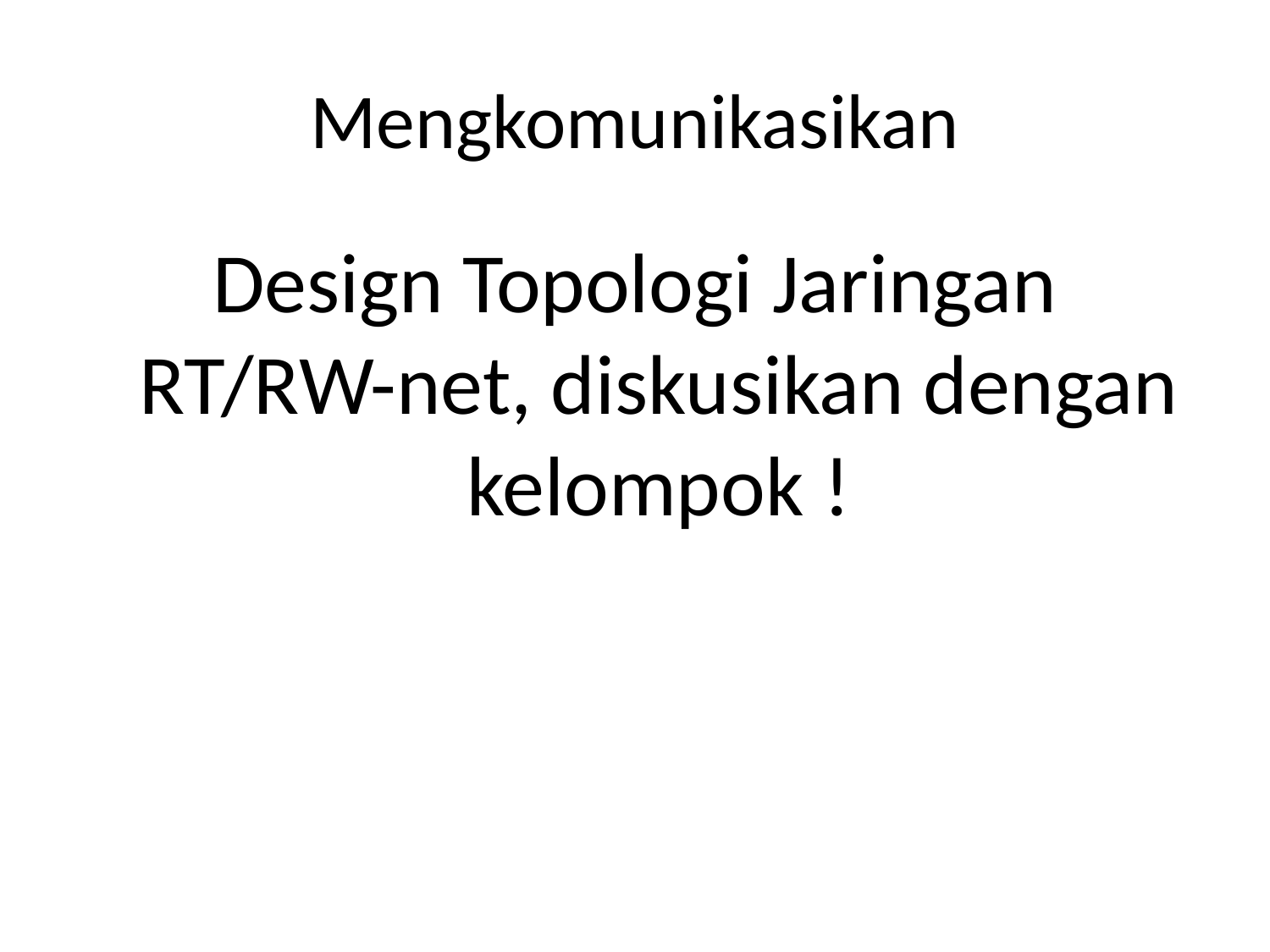

# Mengkomunikasikan
Design Topologi Jaringan RT/RW-net, diskusikan dengan kelompok !